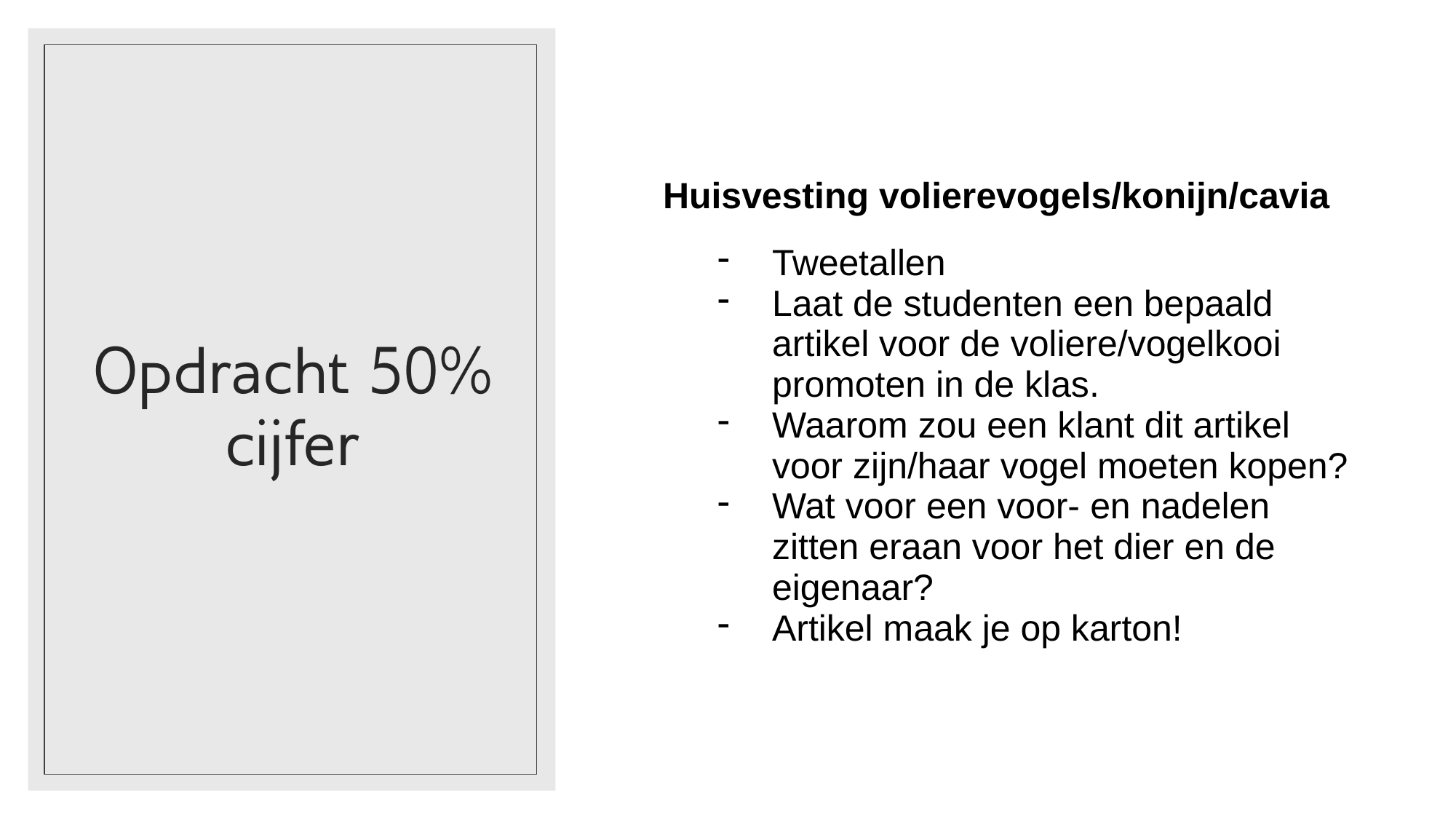

# Opdracht 50% cijfer
| Huisvesting volierevogels/konijn/cavia Tweetallen Laat de studenten een bepaald artikel voor de voliere/vogelkooi promoten in de klas. Waarom zou een klant dit artikel voor zijn/haar vogel moeten kopen? Wat voor een voor- en nadelen zitten eraan voor het dier en de eigenaar? Artikel maak je op karton! |
| --- |